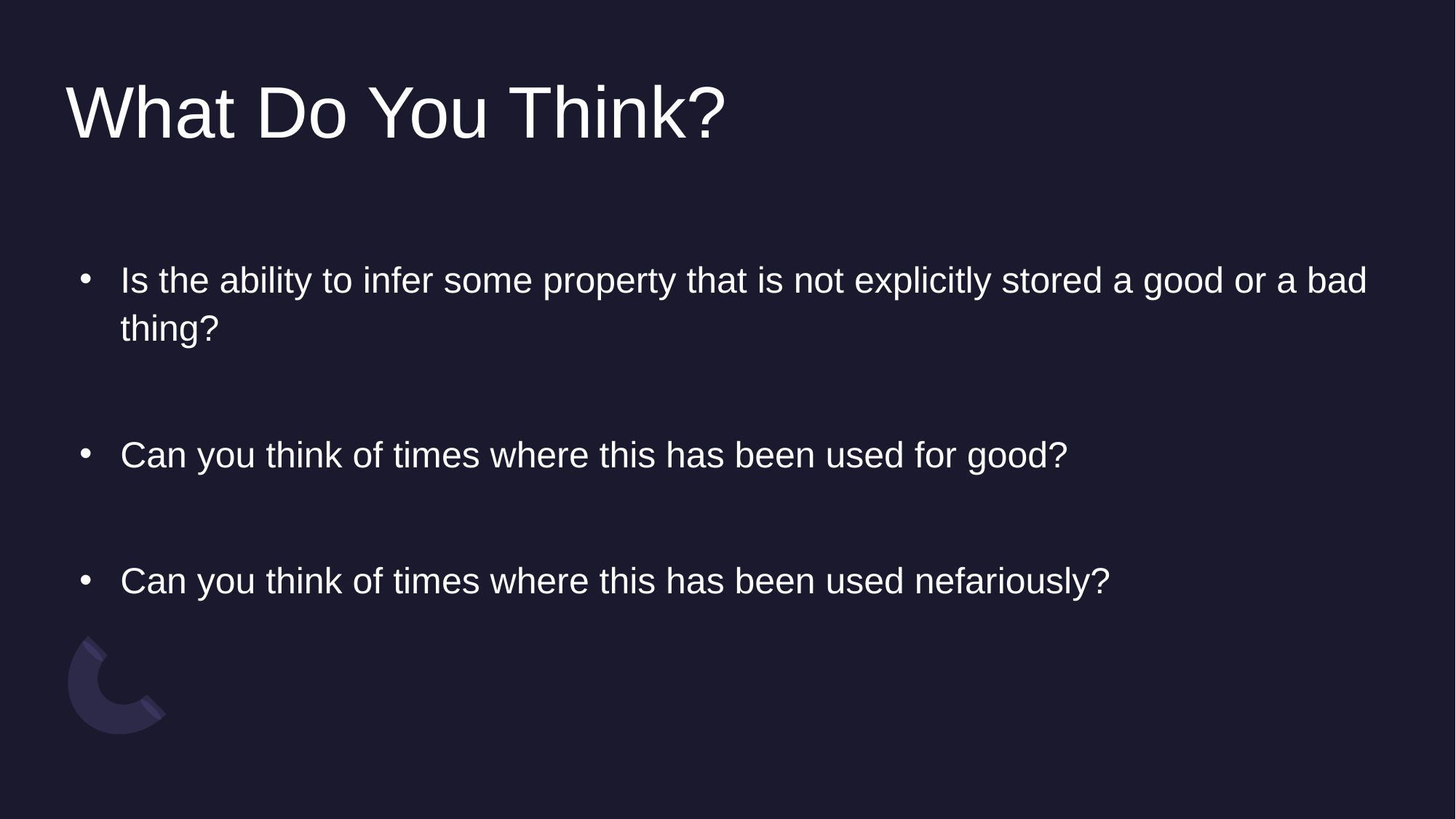

# What Do You Think?
Is the ability to infer some property that is not explicitly stored a good or a bad thing?

Can you think of times where this has been used for good?

Can you think of times where this has been used nefariously?